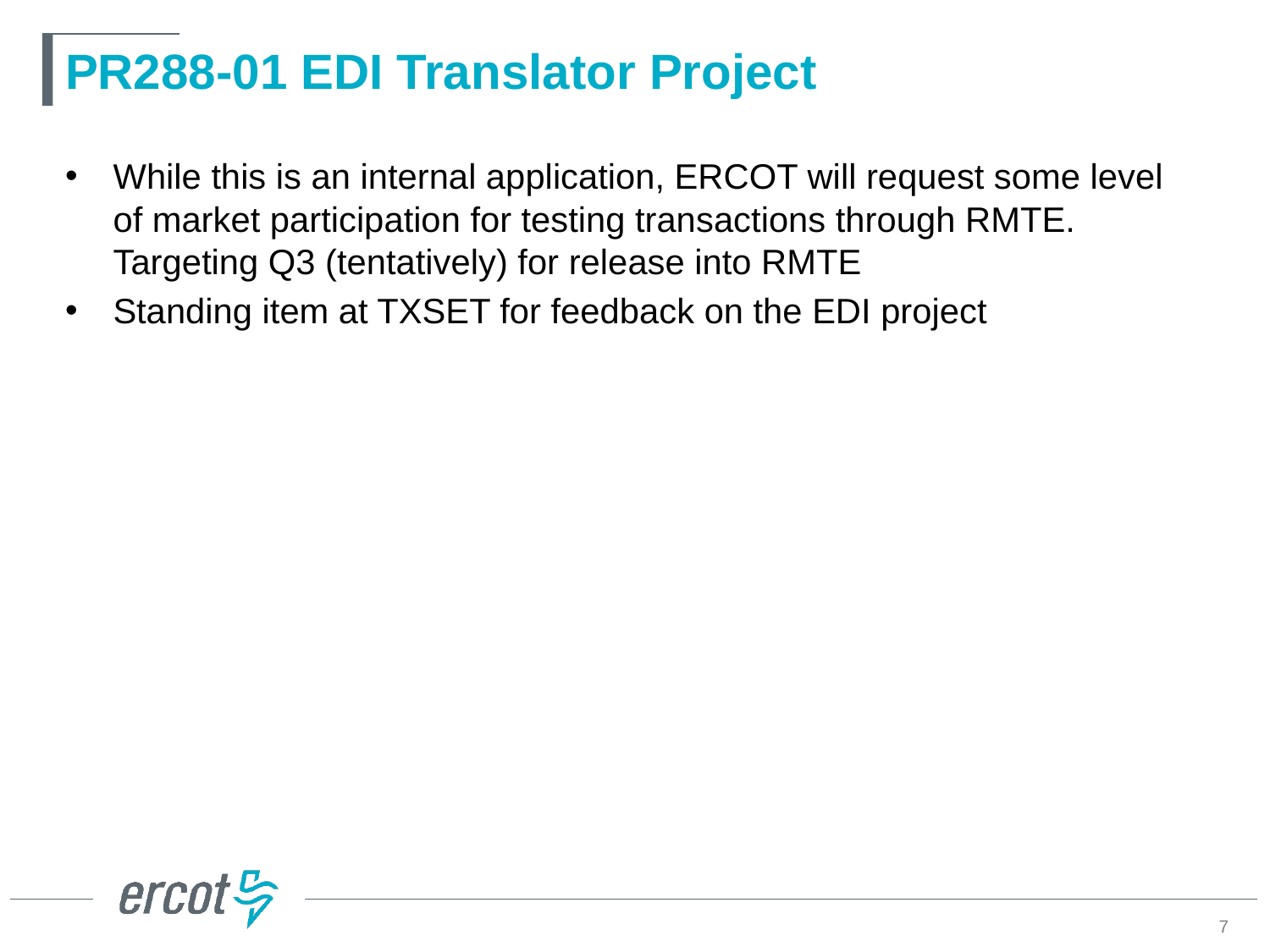

# PR288-01 EDI Translator Project
While this is an internal application, ERCOT will request some level of market participation for testing transactions through RMTE. Targeting Q3 (tentatively) for release into RMTE
Standing item at TXSET for feedback on the EDI project